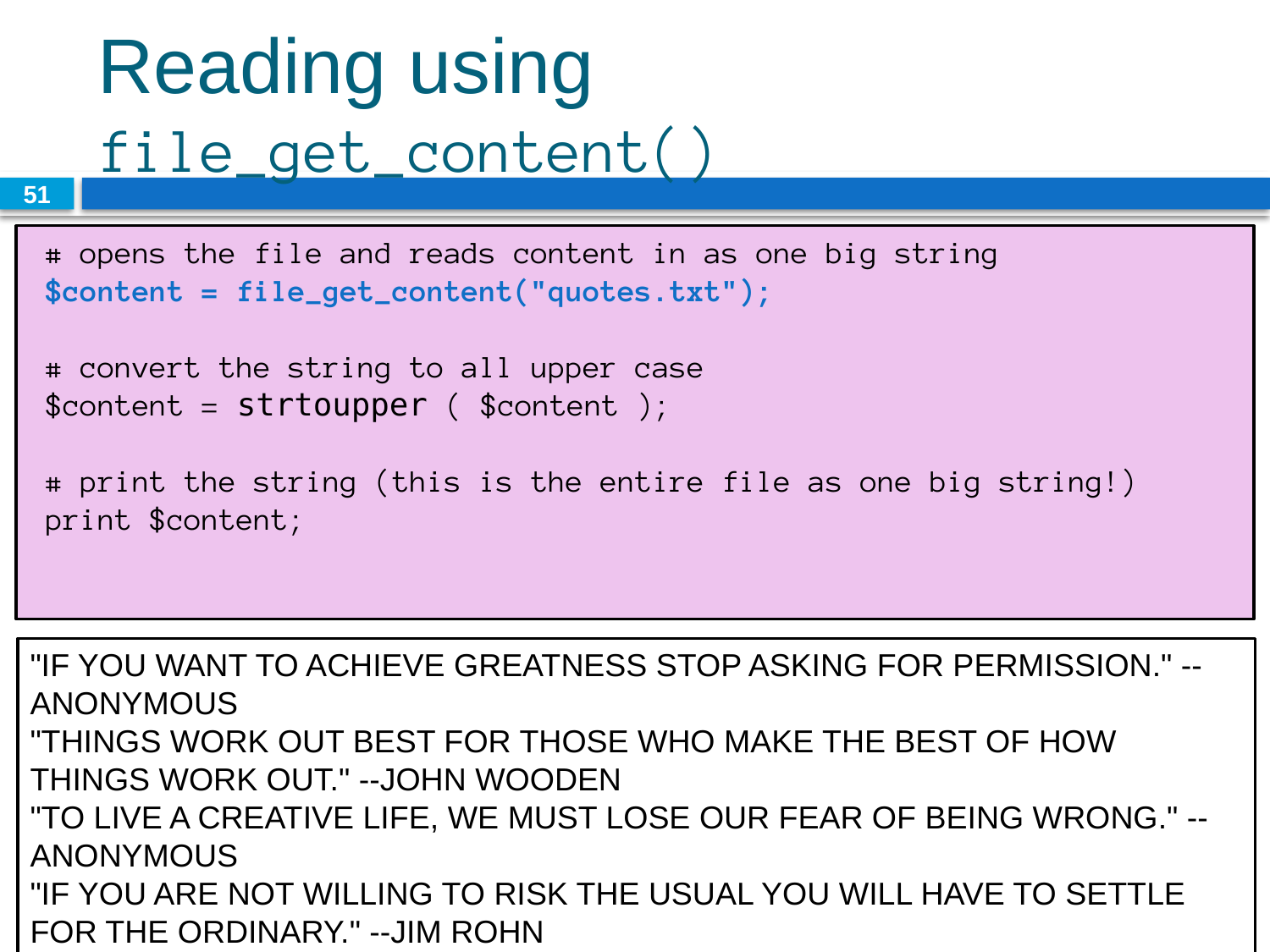

# Reading using file_get_content()
51
 # opens the file and reads content in as one big string
 $content = file_get_content("quotes.txt");

 # convert the string to all upper case
 $content = strtoupper ( $content );

 # print the string (this is the entire file as one big string!)
 print $content;

"IF YOU WANT TO ACHIEVE GREATNESS STOP ASKING FOR PERMISSION." --ANONYMOUS
"THINGS WORK OUT BEST FOR THOSE WHO MAKE THE BEST OF HOW THINGS WORK OUT." --JOHN WOODEN
"TO LIVE A CREATIVE LIFE, WE MUST LOSE OUR FEAR OF BEING WRONG." --ANONYMOUS
"IF YOU ARE NOT WILLING TO RISK THE USUAL YOU WILL HAVE TO SETTLE FOR THE ORDINARY." --JIM ROHN
….							OUTPUT